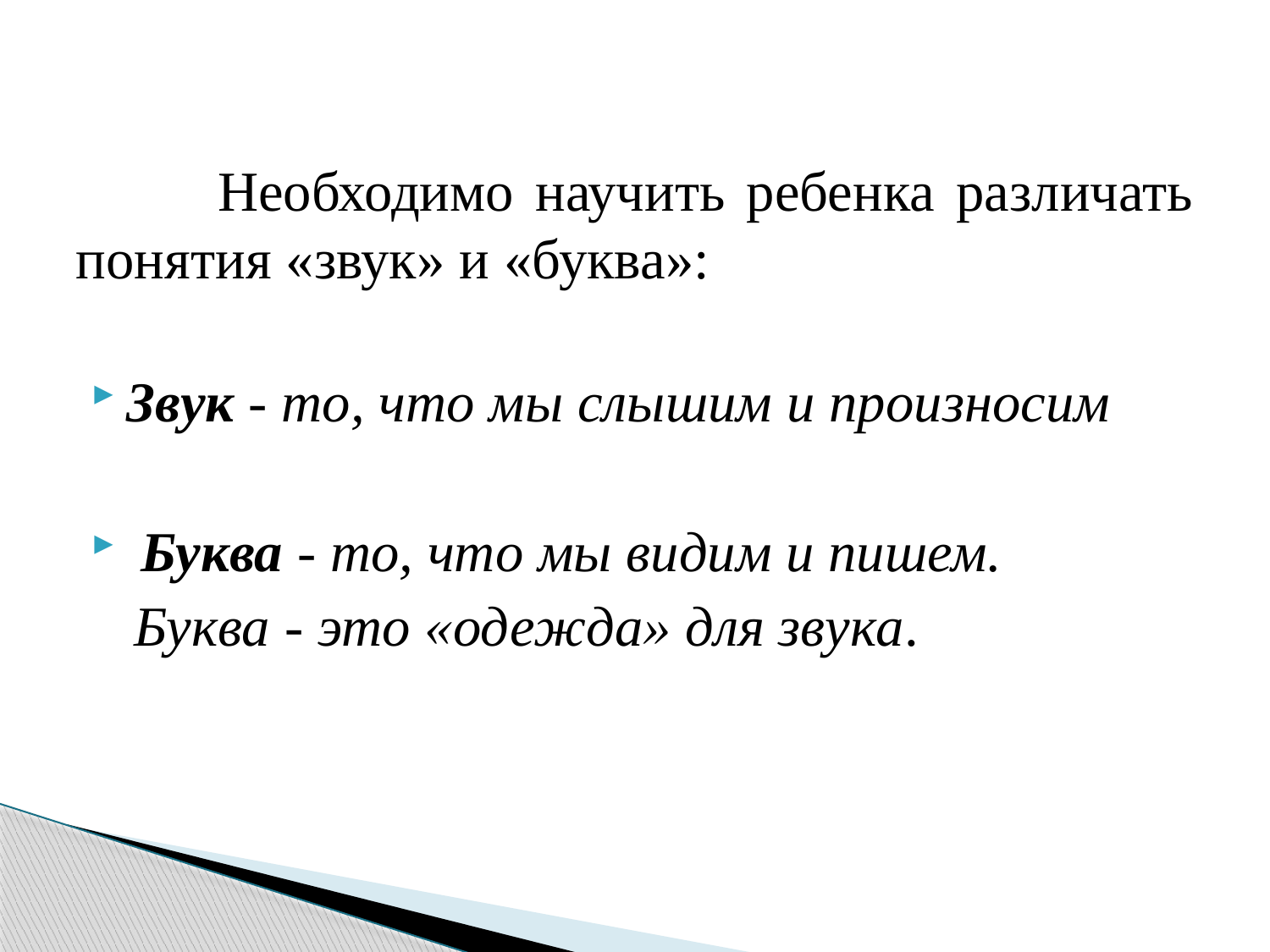

Необходимо научить ребенка различать понятия «звук» и «буква»:

Звук - то, что мы слышим и произносим

 Буква - то, что мы видим и пишем.
   Буква - это «одежда» для звука.